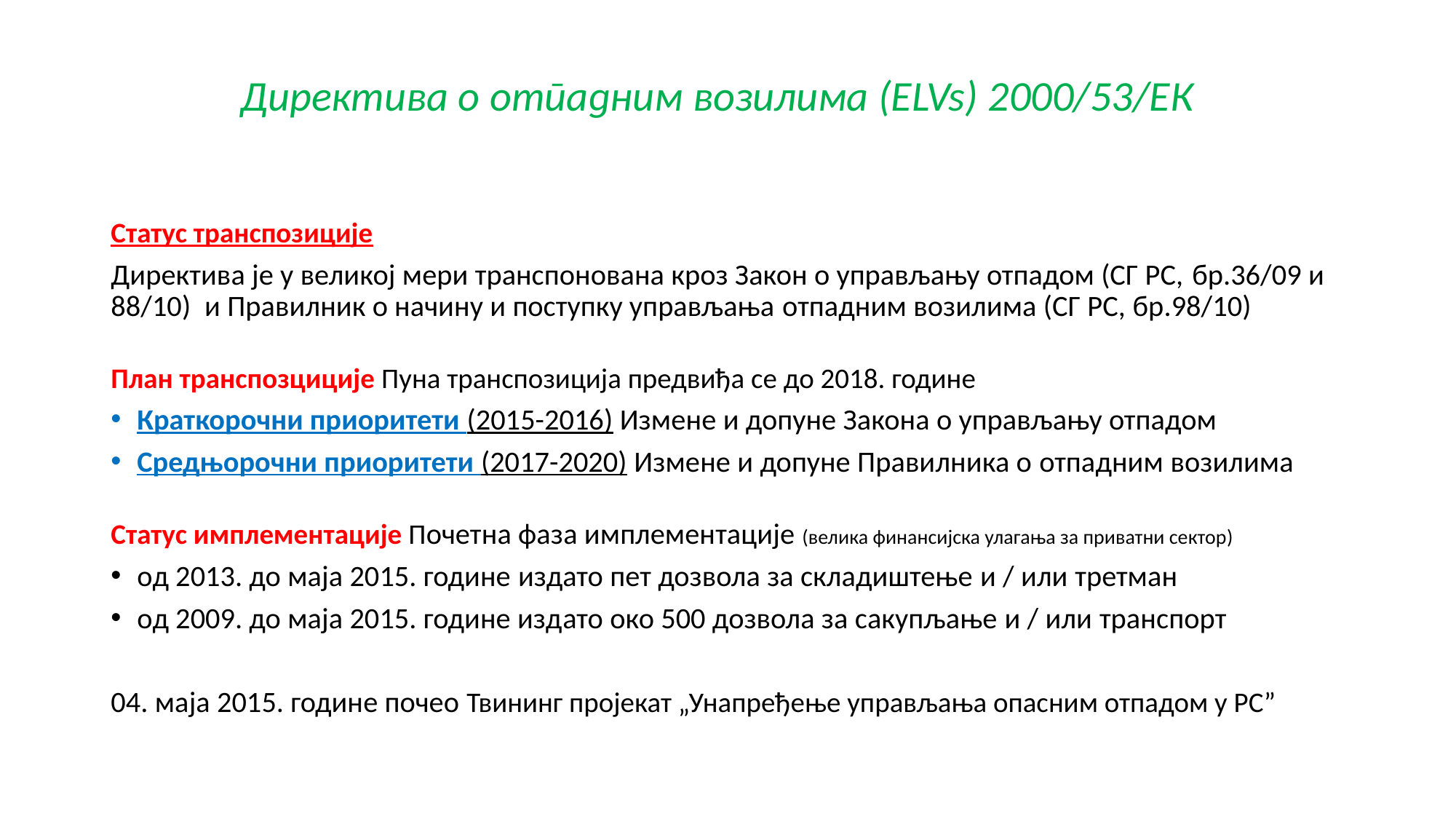

# Директива о отпадним возилима (ELVs) 2000/53/EК
Статус транспозиције
Директива је у великој мери транспонована кроз Закон о управљању отпадом (СГ РС, бр.36/09 и 88/10)  и Правилник о начину и поступку управљања отпадним возилима (СГ РС, бр.98/10)
План транспозциције Пуна транспозиција предвиђа се до 2018. године
Краткорочни приоритети (2015-2016) Измене и допуне Закона о управљању отпадом
Средњорочни приоритети (2017-2020) Измене и допуне Правилника о отпадним возилима
Статус имплементације Почетна фаза имплементације (велика финансијска улагања за приватни сектор)
од 2013. до маја 2015. године издато пет дозвола за складиштење и / или третман
од 2009. до маја 2015. године издато око 500 дозвола за сакупљање и / или транспорт

04. маја 2015. године почео Твининг пројекат „Унапређење управљања опасним отпадом у РС”